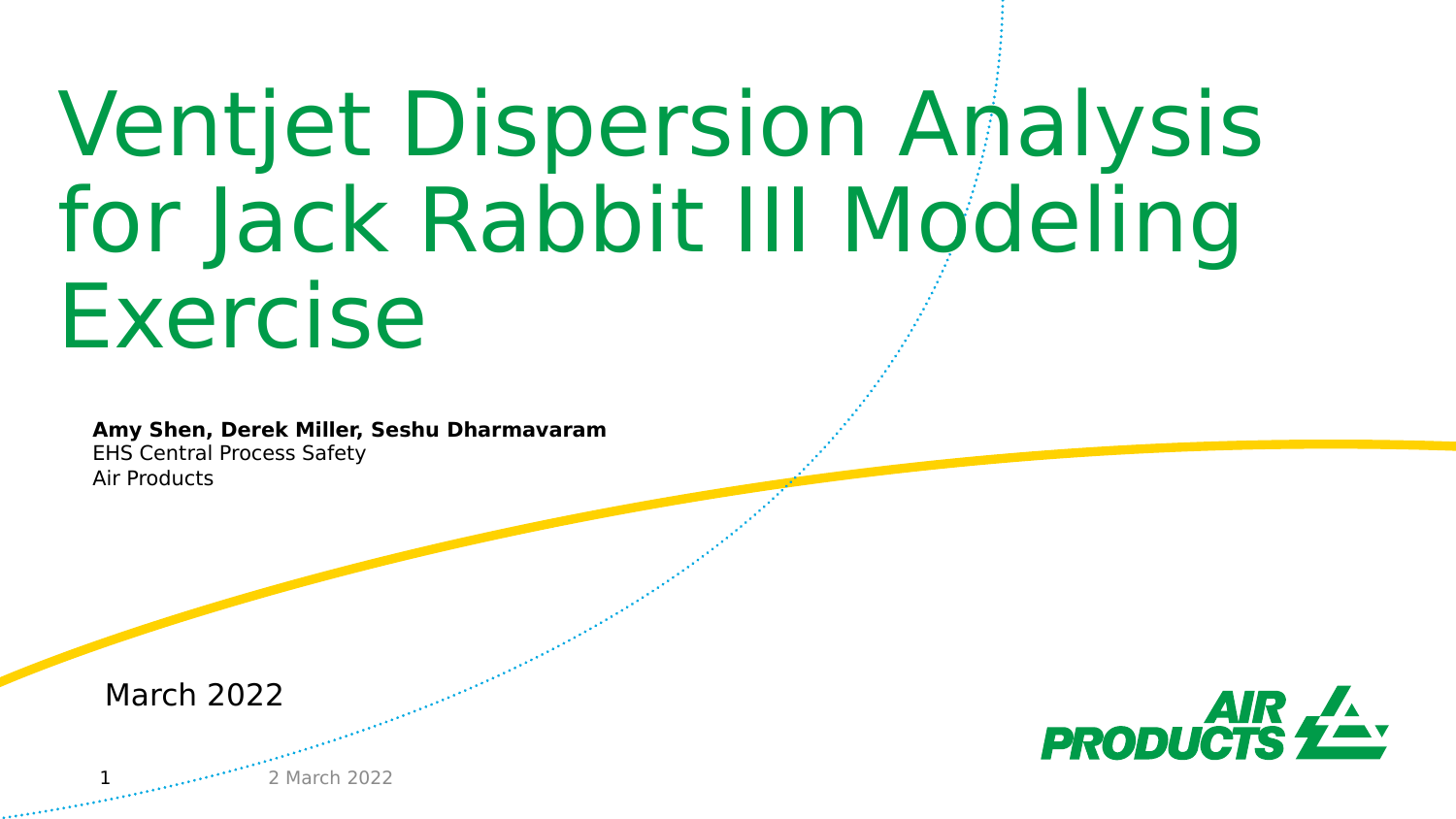

# Ventjet Dispersion Analysis for Jack Rabbit III Modeling Exercise
Amy Shen, Derek Miller, Seshu Dharmavaram
EHS Central Process Safety
Air Products
March 2022
1
2 March 2022